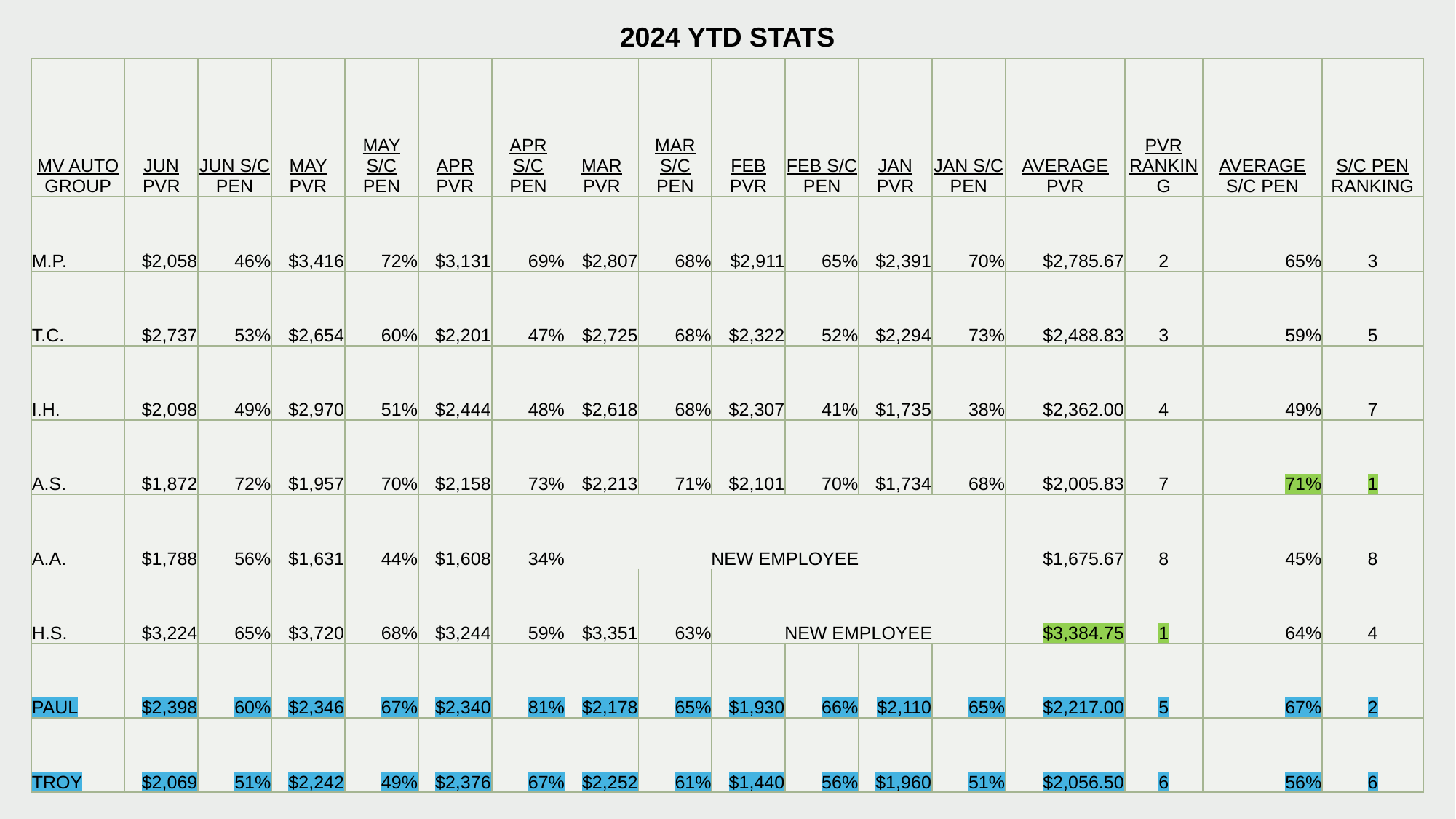

2024 YTD STATS
| MV AUTO GROUP | JUN PVR | JUN S/C PEN | MAY PVR | MAY S/C PEN | APR PVR | APR S/C PEN | MAR PVR | MAR S/C PEN | FEB PVR | FEB S/C PEN | JAN PVR | JAN S/C PEN | AVERAGE PVR | PVR RANKING | AVERAGE S/C PEN | S/C PEN RANKING |
| --- | --- | --- | --- | --- | --- | --- | --- | --- | --- | --- | --- | --- | --- | --- | --- | --- |
| M.P. | $2,058 | 46% | $3,416 | 72% | $3,131 | 69% | $2,807 | 68% | $2,911 | 65% | $2,391 | 70% | $2,785.67 | 2 | 65% | 3 |
| T.C. | $2,737 | 53% | $2,654 | 60% | $2,201 | 47% | $2,725 | 68% | $2,322 | 52% | $2,294 | 73% | $2,488.83 | 3 | 59% | 5 |
| I.H. | $2,098 | 49% | $2,970 | 51% | $2,444 | 48% | $2,618 | 68% | $2,307 | 41% | $1,735 | 38% | $2,362.00 | 4 | 49% | 7 |
| A.S. | $1,872 | 72% | $1,957 | 70% | $2,158 | 73% | $2,213 | 71% | $2,101 | 70% | $1,734 | 68% | $2,005.83 | 7 | 71% | 1 |
| A.A. | $1,788 | 56% | $1,631 | 44% | $1,608 | 34% | NEW EMPLOYEE |  |  |  |  |  | $1,675.67 | 8 | 45% | 8 |
| H.S. | $3,224 | 65% | $3,720 | 68% | $3,244 | 59% | $3,351 | 63% | NEW EMPLOYEE |  |  |  | $3,384.75 | 1 | 64% | 4 |
| PAUL | $2,398 | 60% | $2,346 | 67% | $2,340 | 81% | $2,178 | 65% | $1,930 | 66% | $2,110 | 65% | $2,217.00 | 5 | 67% | 2 |
| TROY | $2,069 | 51% | $2,242 | 49% | $2,376 | 67% | $2,252 | 61% | $1,440 | 56% | $1,960 | 51% | $2,056.50 | 6 | 56% | 6 |